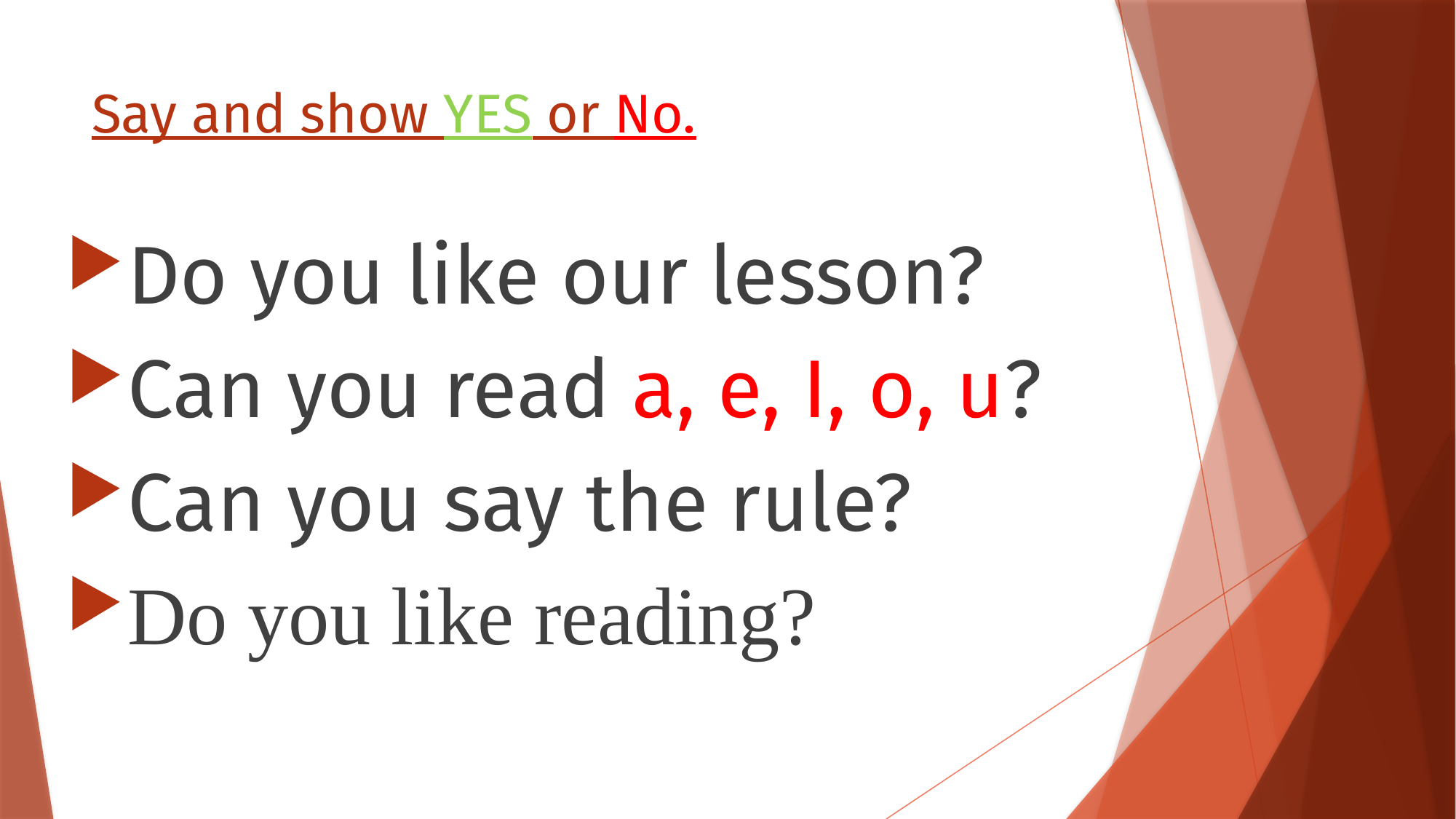

# Say and show YES or No.
Do you like our lesson?
Can you read a, e, I, o, u?
Can you say the rule?
Do you like reading?